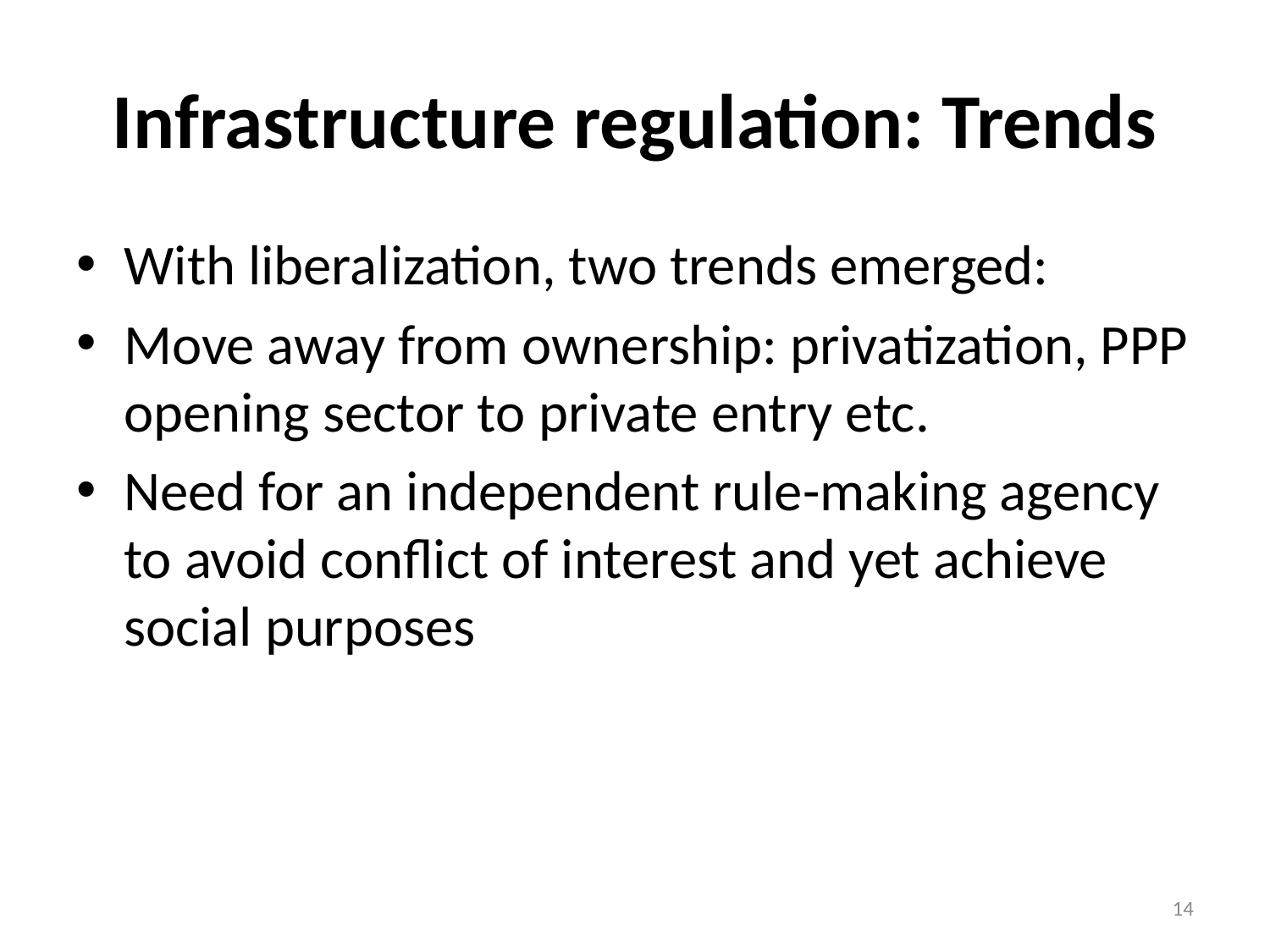

# Infrastructure regulation: Trends
With liberalization, two trends emerged:
Move away from ownership: privatization, PPP opening sector to private entry etc.
Need for an independent rule-making agency to avoid conflict of interest and yet achieve social purposes
14